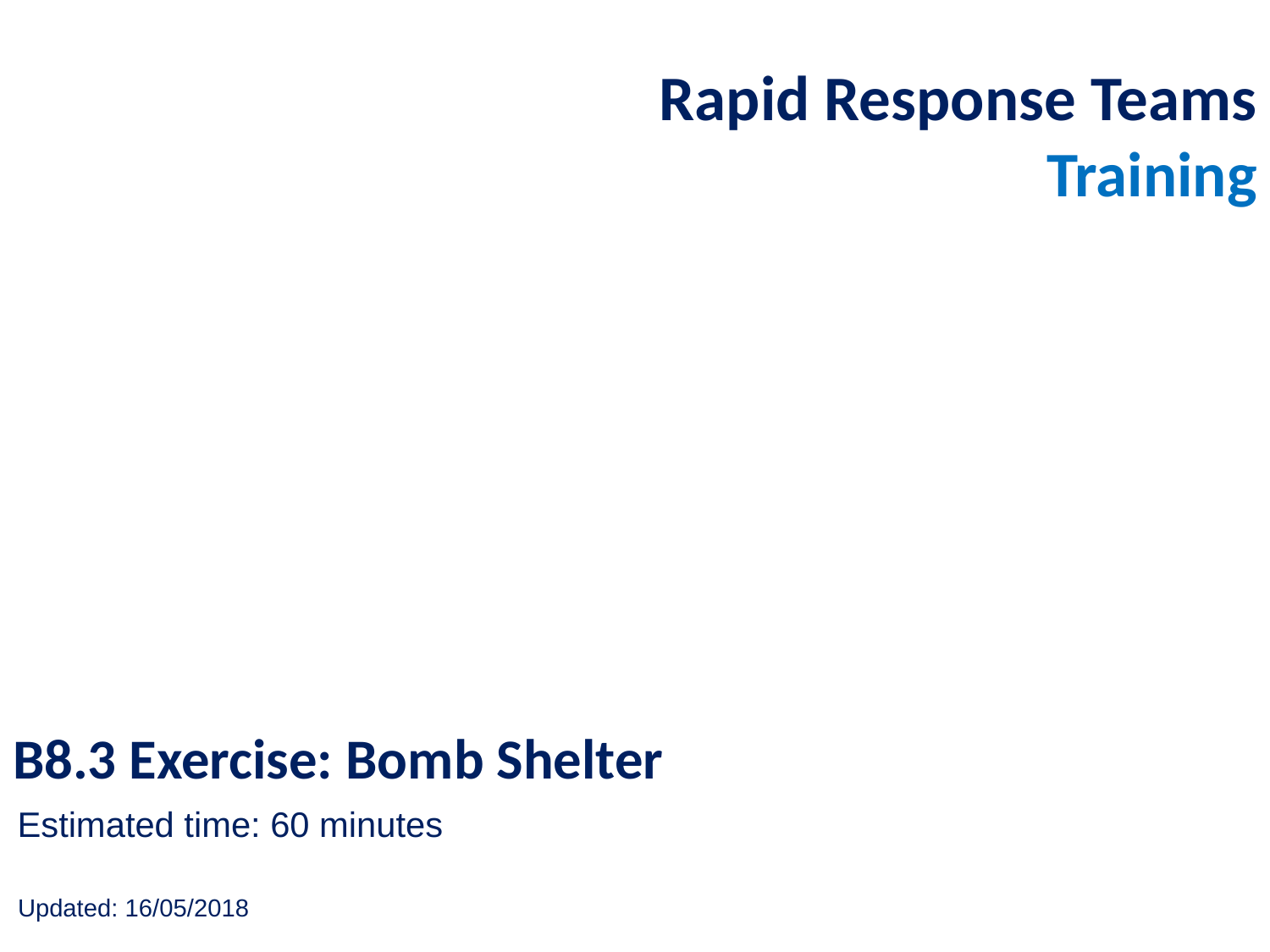

Rapid Response Teams Training
B8.3 Exercise: Bomb Shelter
Estimated time: 60 minutes
Updated: 16/05/2018